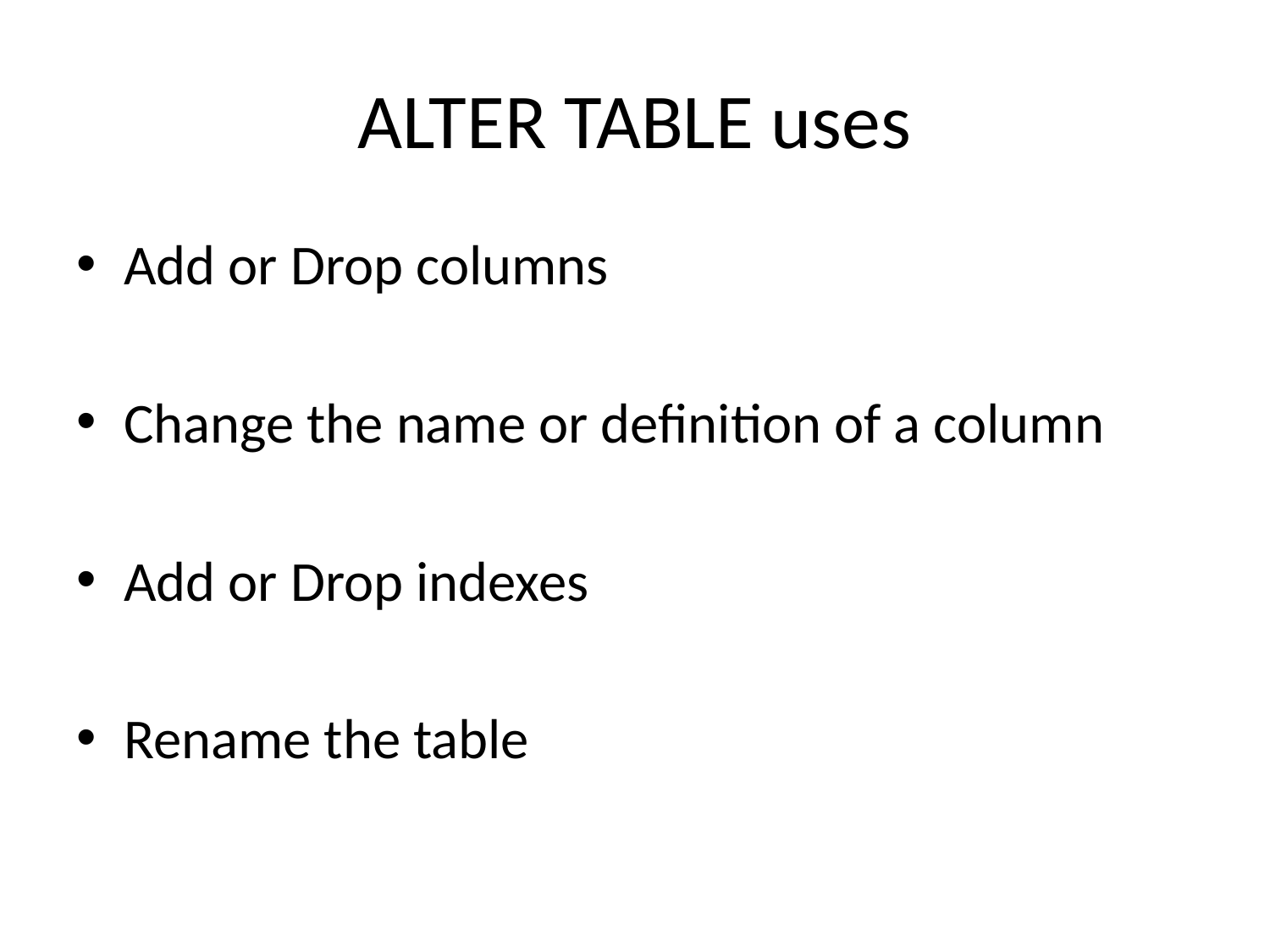

# ALTER TABLE uses
Add or Drop columns

Change the name or definition of a column

Add or Drop indexes

Rename the table